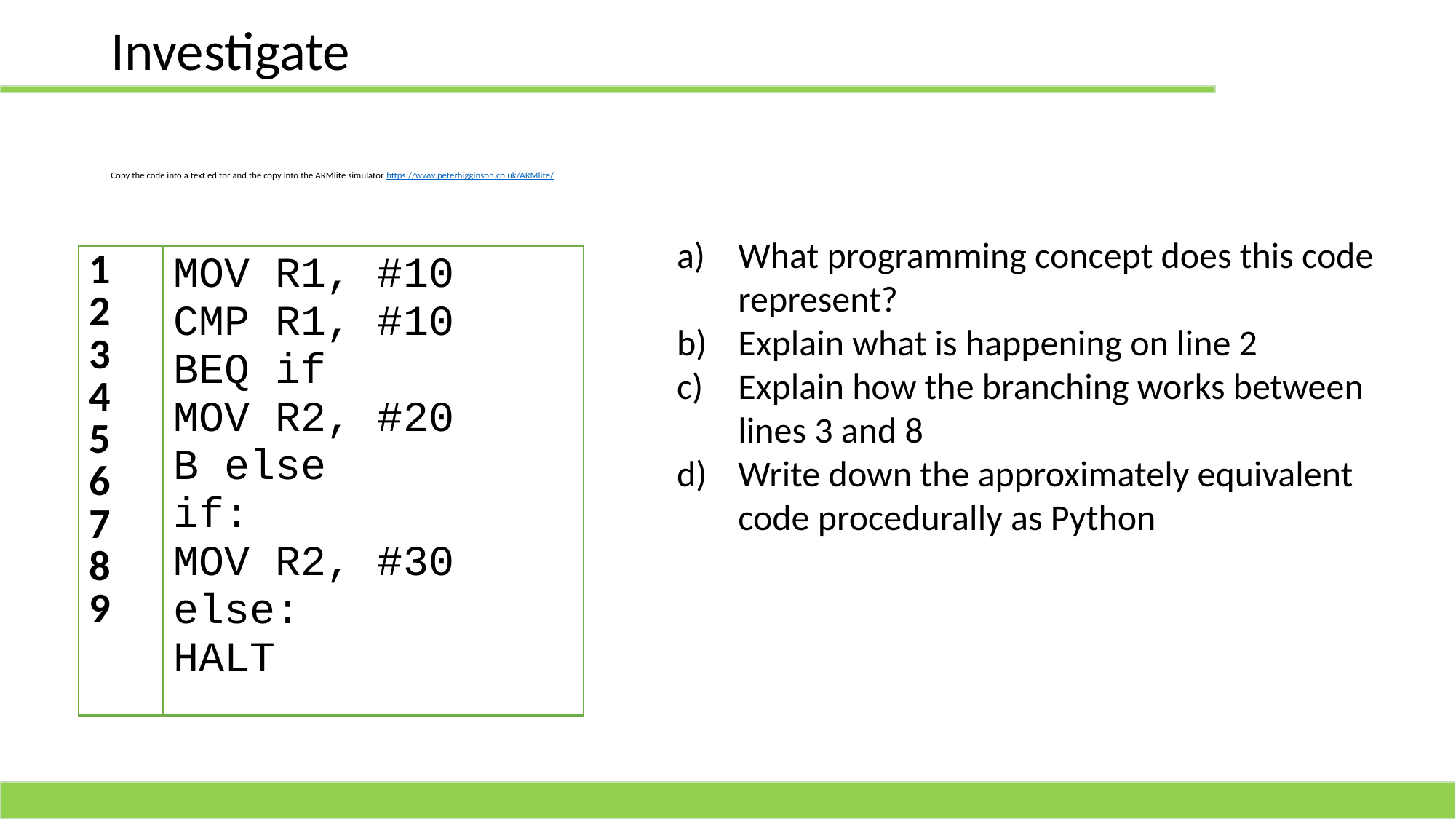

Investigate
# Copy the code into a text editor and the copy into the ARMlite simulator https://www.peterhigginson.co.uk/ARMlite/
What programming concept does this code represent?
Explain what is happening on line 2
Explain how the branching works between lines 3 and 8
Write down the approximately equivalent code procedurally as Python
| 1 2 3 4 5 6 7 8 9 | MOV R1, #10 CMP R1, #10 BEQ if MOV R2, #20 B else if: MOV R2, #30 else: HALT |
| --- | --- |